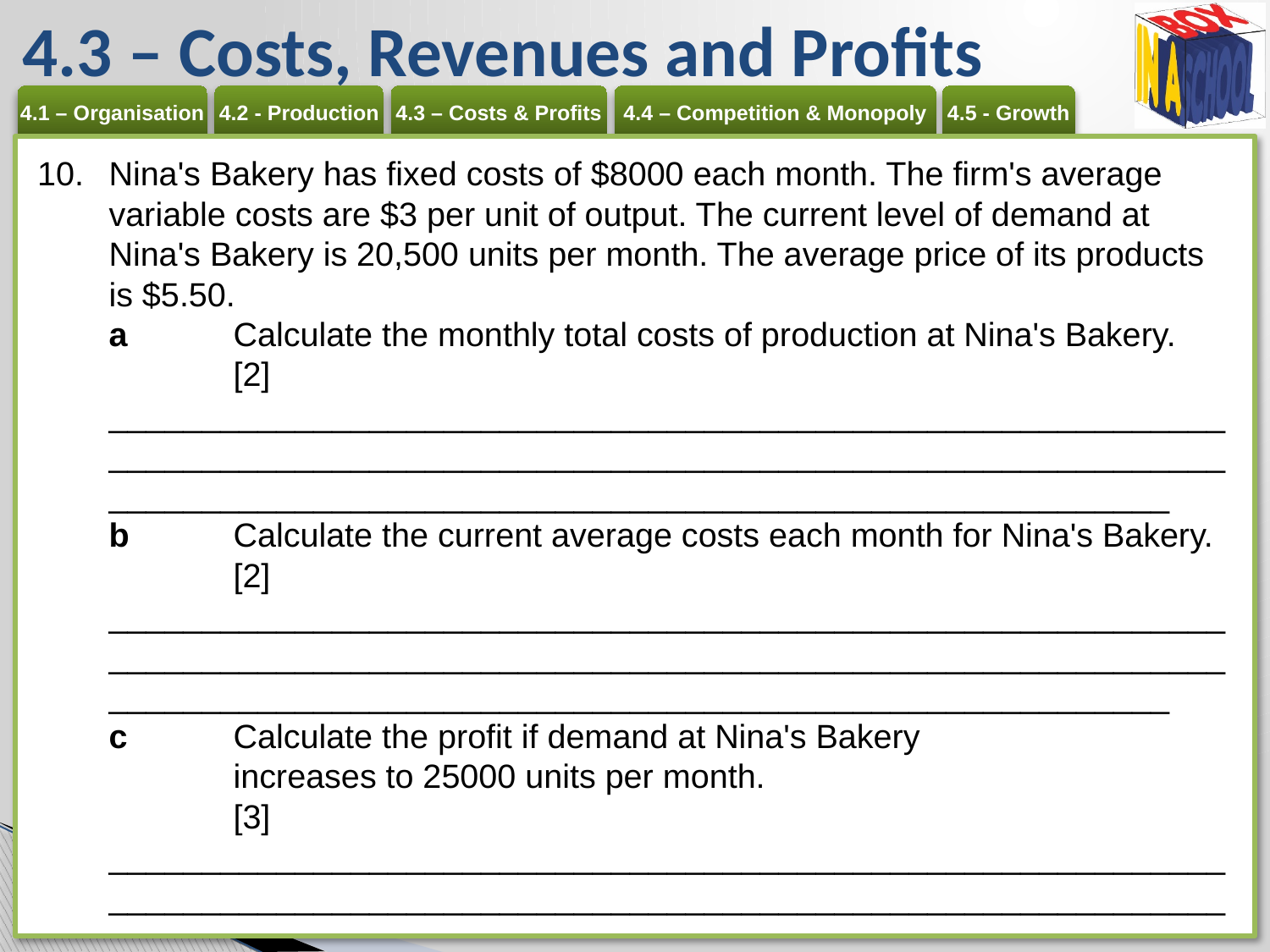

# 4.3 – Costs, Revenues and Profits
Nina's Bakery has fixed costs of $8000 each month. The firm's average variable costs are $3 per unit of output. The current level of demand at Nina's Bakery is 20,500 units per month. The average price of its products is $5.50.
a 	Calculate the monthly total costs of production at Nina's Bakery. 	[2]
_________________________________________________________________________________________________________________________________________________________________________________
b 	Calculate the current average costs each month for Nina's Bakery. 	[2]
_________________________________________________________________________________________________________________________________________________________________________________
c 	Calculate the profit if demand at Nina's Bakery 	increases to 25000 units per month. 	[3]
_______________________________________________________________________________________________________________________________________________________________________________________________________________________________________________________________________________________________________